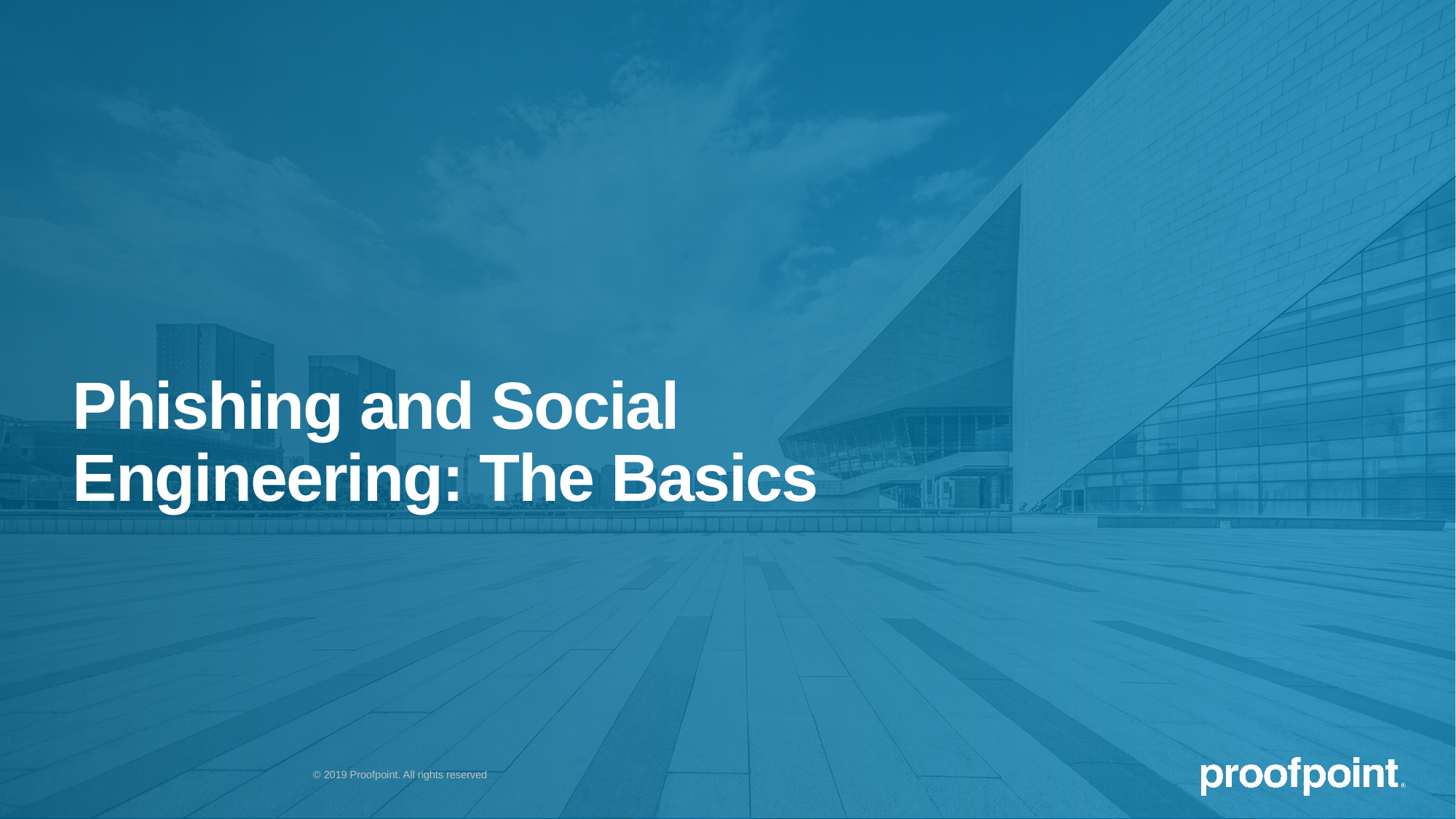

# Phishing and Social Engineering: The Basics
© 2019 Proofpoint. All rights reserved